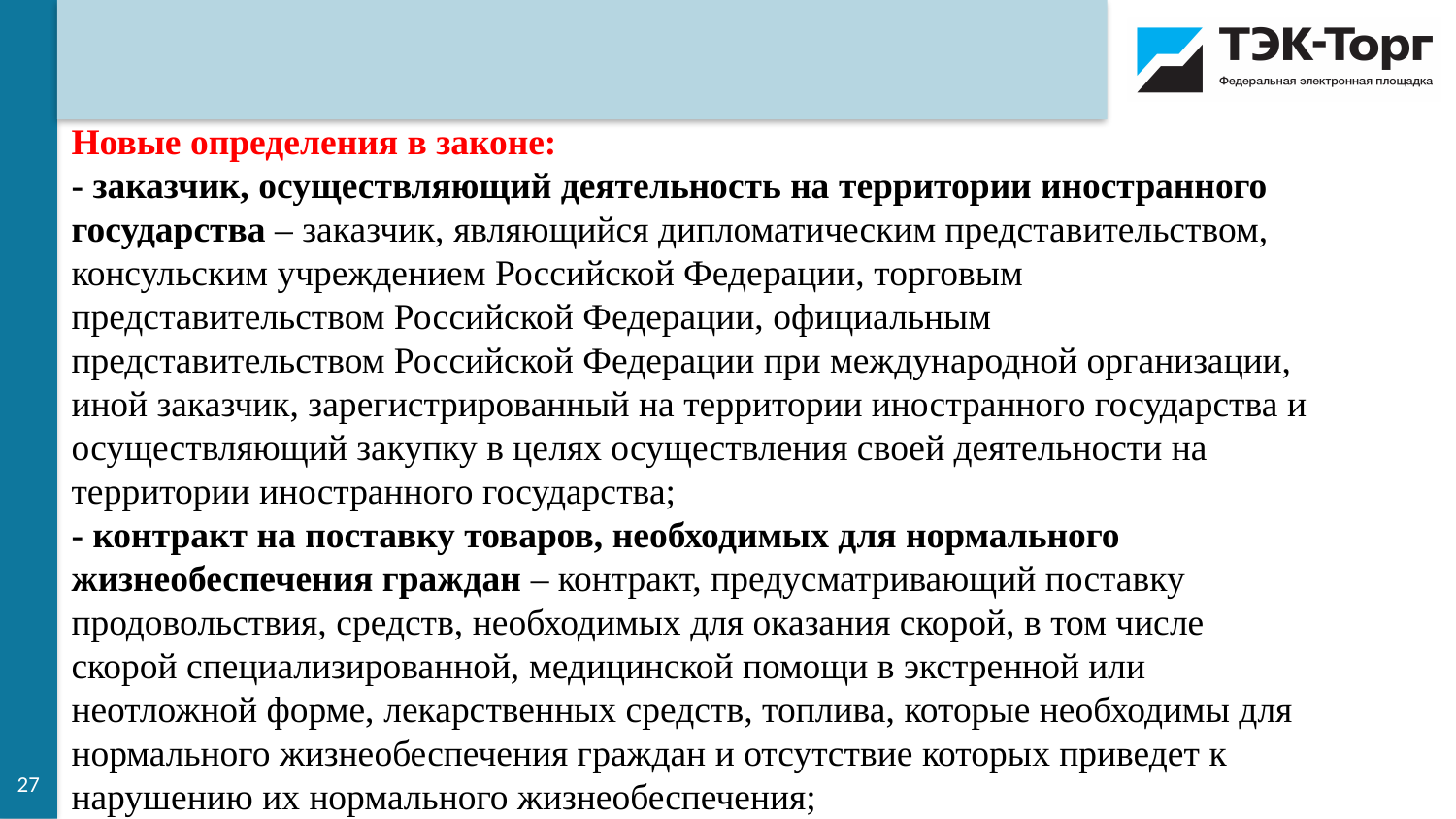

Новые определения в законе:
- заказчик, осуществляющий деятельность на территории иностранного государства – заказчик, являющийся дипломатическим представительством, консульским учреждением Российской Федерации, торговым представительством Российской Федерации, официальным представительством Российской Федерации при международной организации, иной заказчик, зарегистрированный на территории иностранного государства и осуществляющий закупку в целях осуществления своей деятельности на территории иностранного государства;
- контракт на поставку товаров, необходимых для нормального жизнеобеспечения граждан – контракт, предусматривающий поставку продовольствия, средств, необходимых для оказания скорой, в том числе скорой специализированной, медицинской помощи в экстренной или неотложной форме, лекарственных средств, топлива, которые необходимы для нормального жизнеобеспечения граждан и отсутствие которых приведет к нарушению их нормального жизнеобеспечения;
27